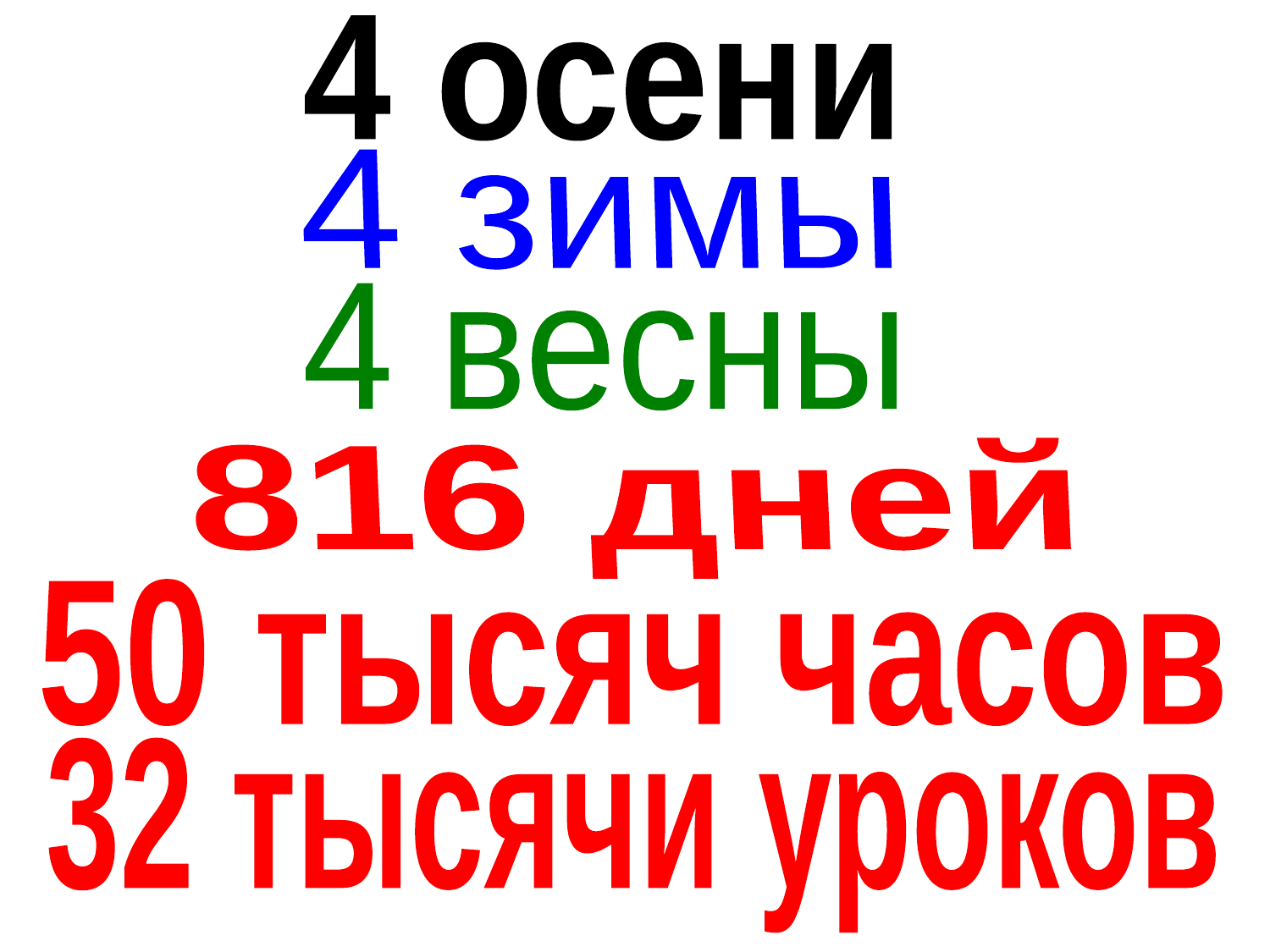

4 осени
4 зимы
4 весны
816 дней
50 тысяч часов
32 тысячи уроков